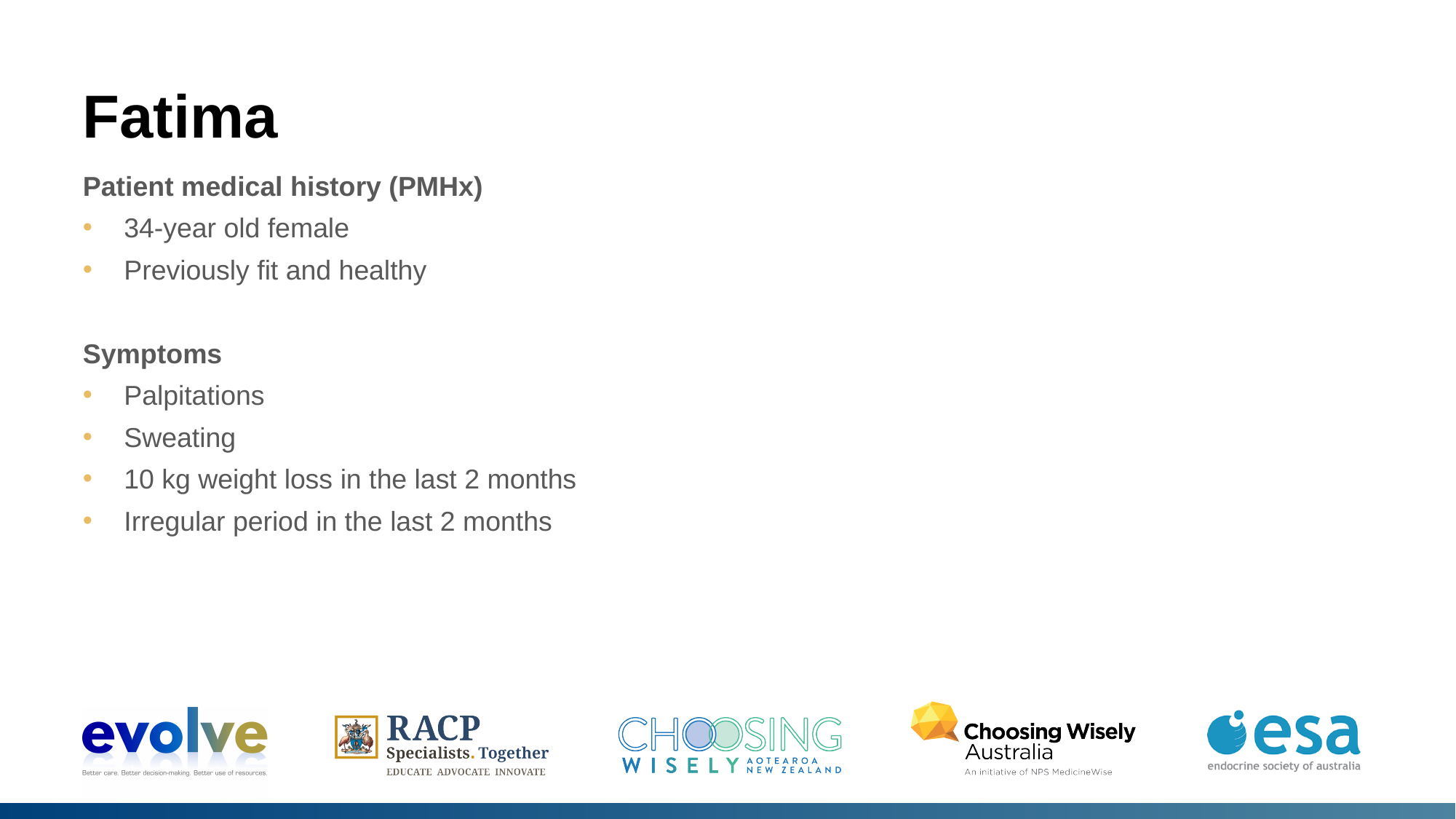

# Fatima
Patient medical history (PMHx)
34-year old female
Previously fit and healthy

Symptoms
Palpitations
Sweating
10 kg weight loss in the last 2 months
Irregular period in the last 2 months